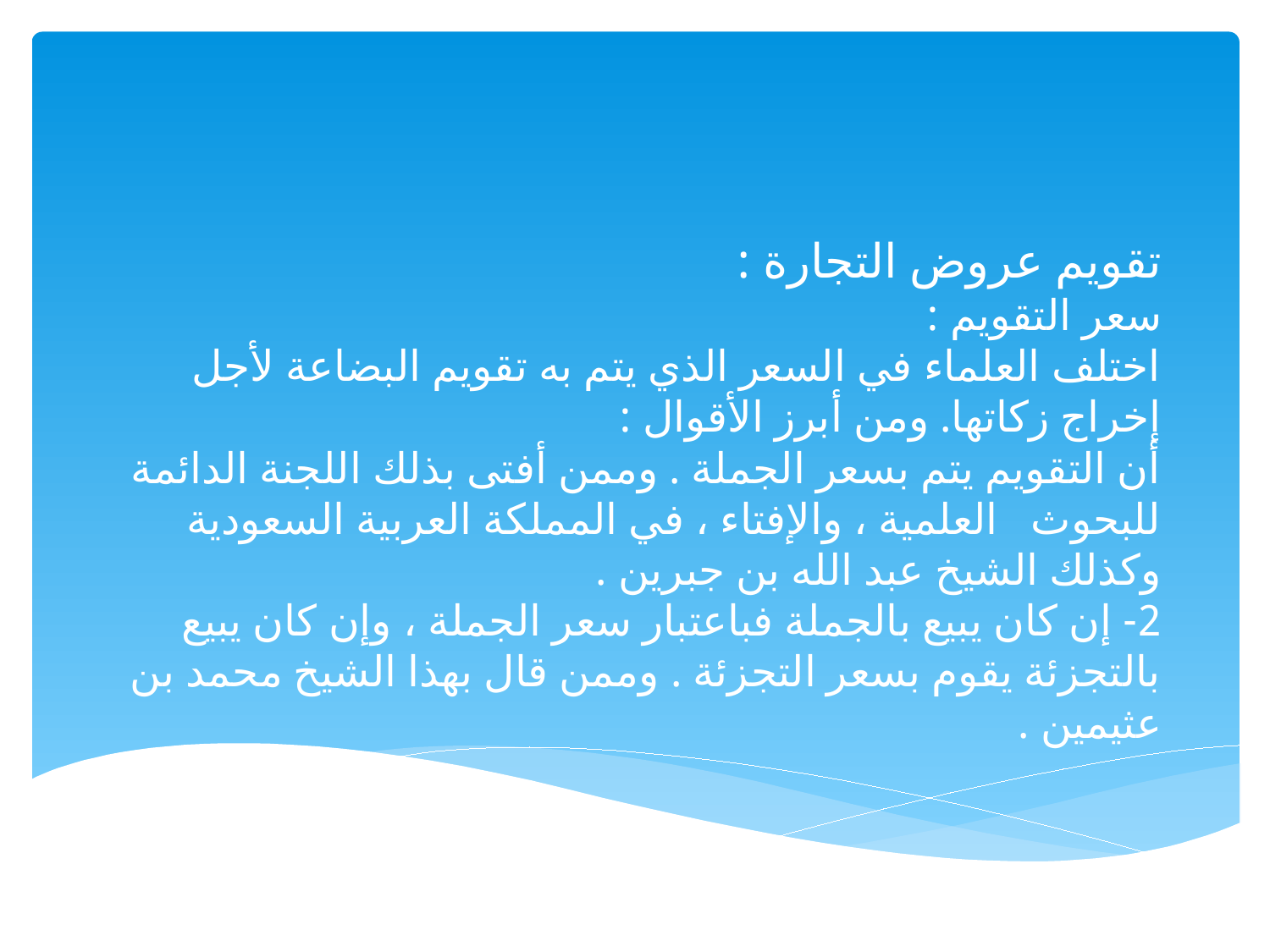

# تقويم عروض التجارة : سعر التقويم : اختلف العلماء في السعر الذي يتم به تقويم البضاعة لأجل إخراج زكاتها. ومن أبرز الأقوال : أن التقويم يتم بسعر الجملة . وممن أفتى بذلك اللجنة الدائمة للبحوث   العلمية ، والإفتاء ، في المملكة العربية السعودية وكذلك الشيخ عبد الله بن جبرين . 2- إن كان يبيع بالجملة فباعتبار سعر الجملة ، وإن كان يبيع بالتجزئة يقوم بسعر التجزئة . وممن قال بهذا الشيخ محمد بن عثيمين .